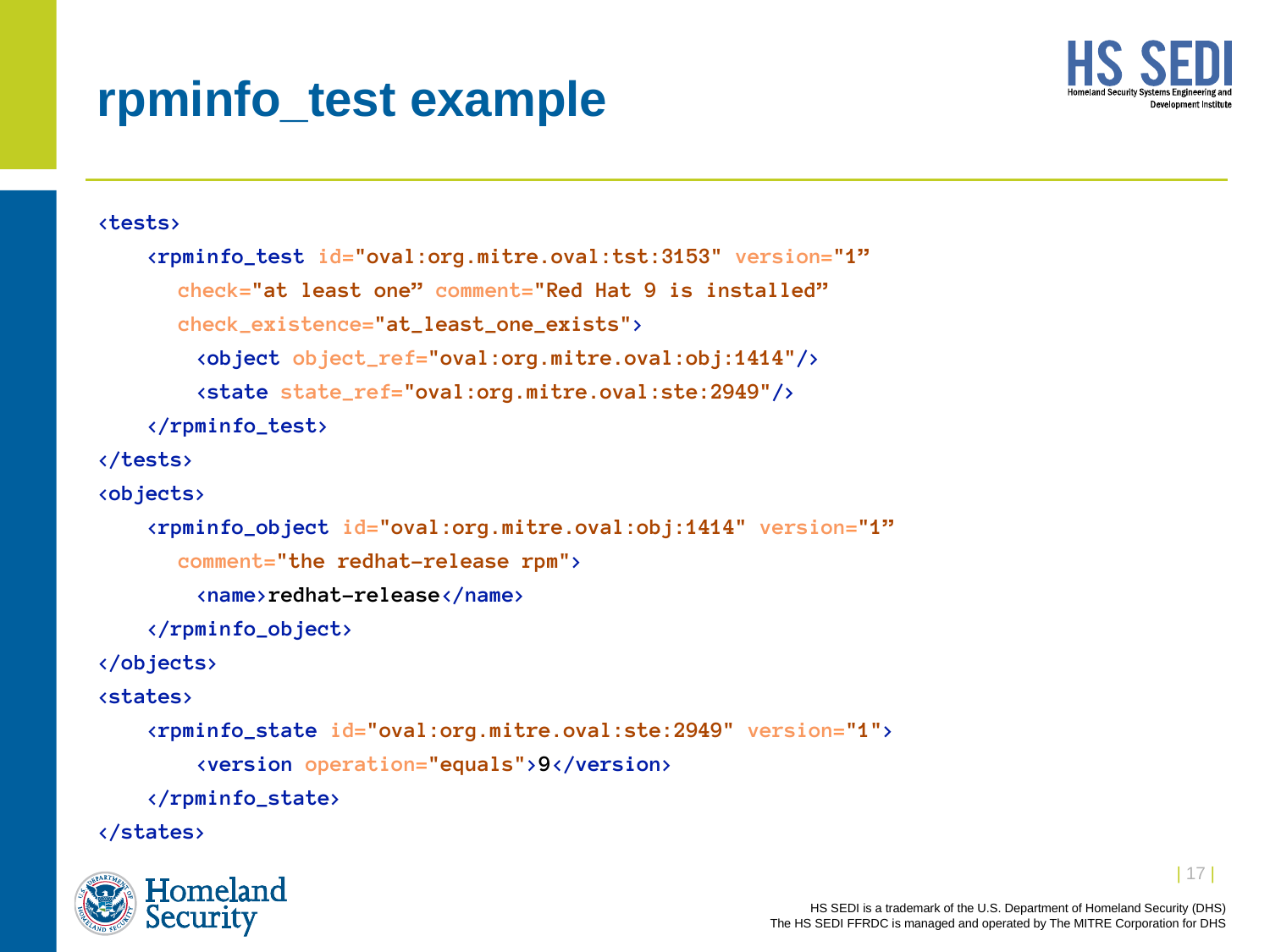

# rpminfo_test example
<tests>
    <rpminfo_test id="oval:org.mitre.oval:tst:3153" version="1”
	check="at least one” comment="Red Hat 9 is installed”
	check_existence="at_least_one_exists">
        <object object_ref="oval:org.mitre.oval:obj:1414"/>
        <state state_ref="oval:org.mitre.oval:ste:2949"/>
    </rpminfo_test>
</tests>
<objects>
    <rpminfo_object id="oval:org.mitre.oval:obj:1414" version="1”
	comment="the redhat-release rpm">
        <name>redhat-release</name>
    </rpminfo_object>
</objects>
<states>
    <rpminfo_state id="oval:org.mitre.oval:ste:2949" version="1">
        <version operation="equals">9</version>
    </rpminfo_state>
</states>
| 17 |